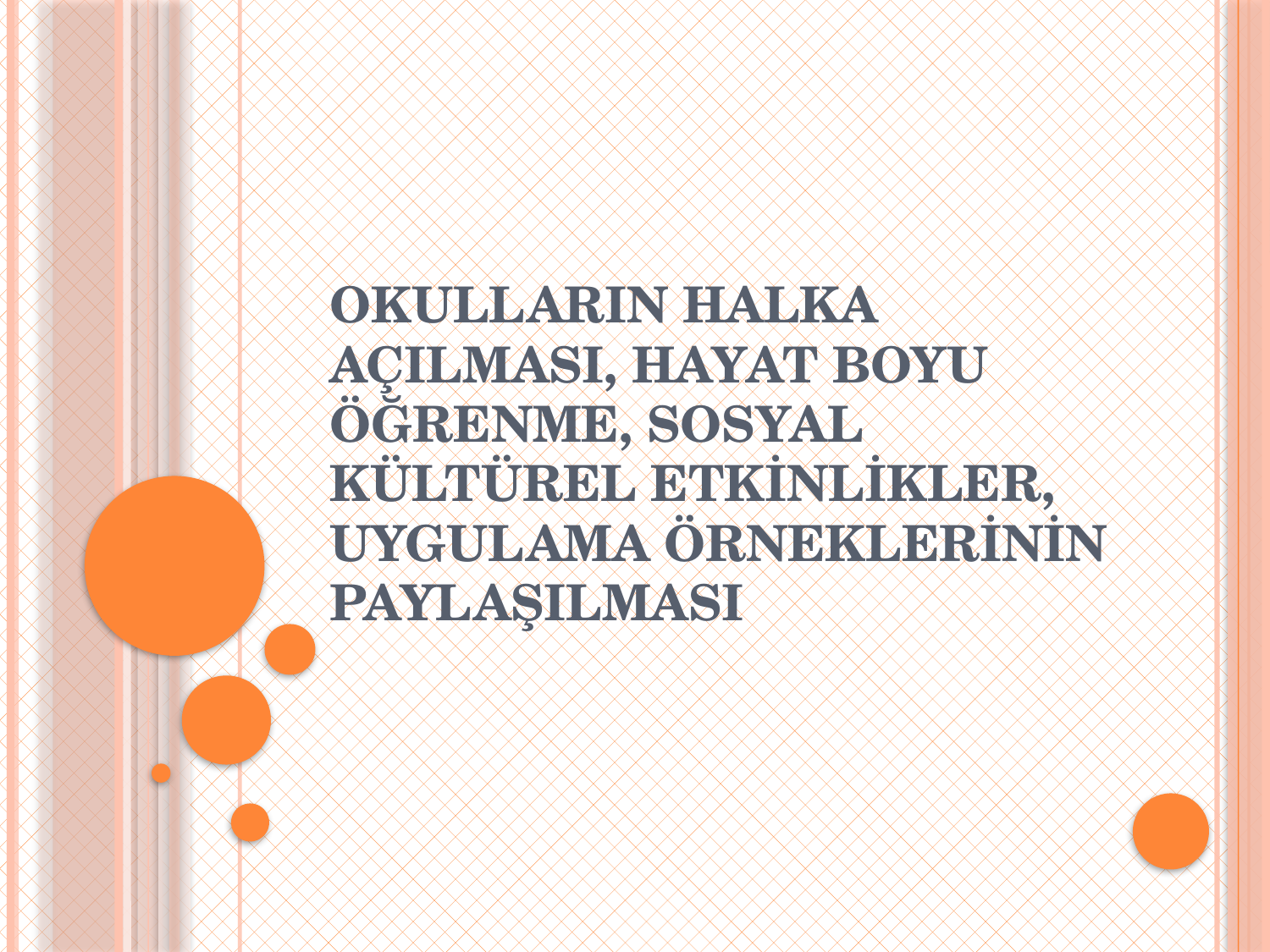

# Okulların Halka Açılması, hayat boyu öğrenme, sosyal kültürel etkinlikler, uygulama örneklerinin paylaşılması